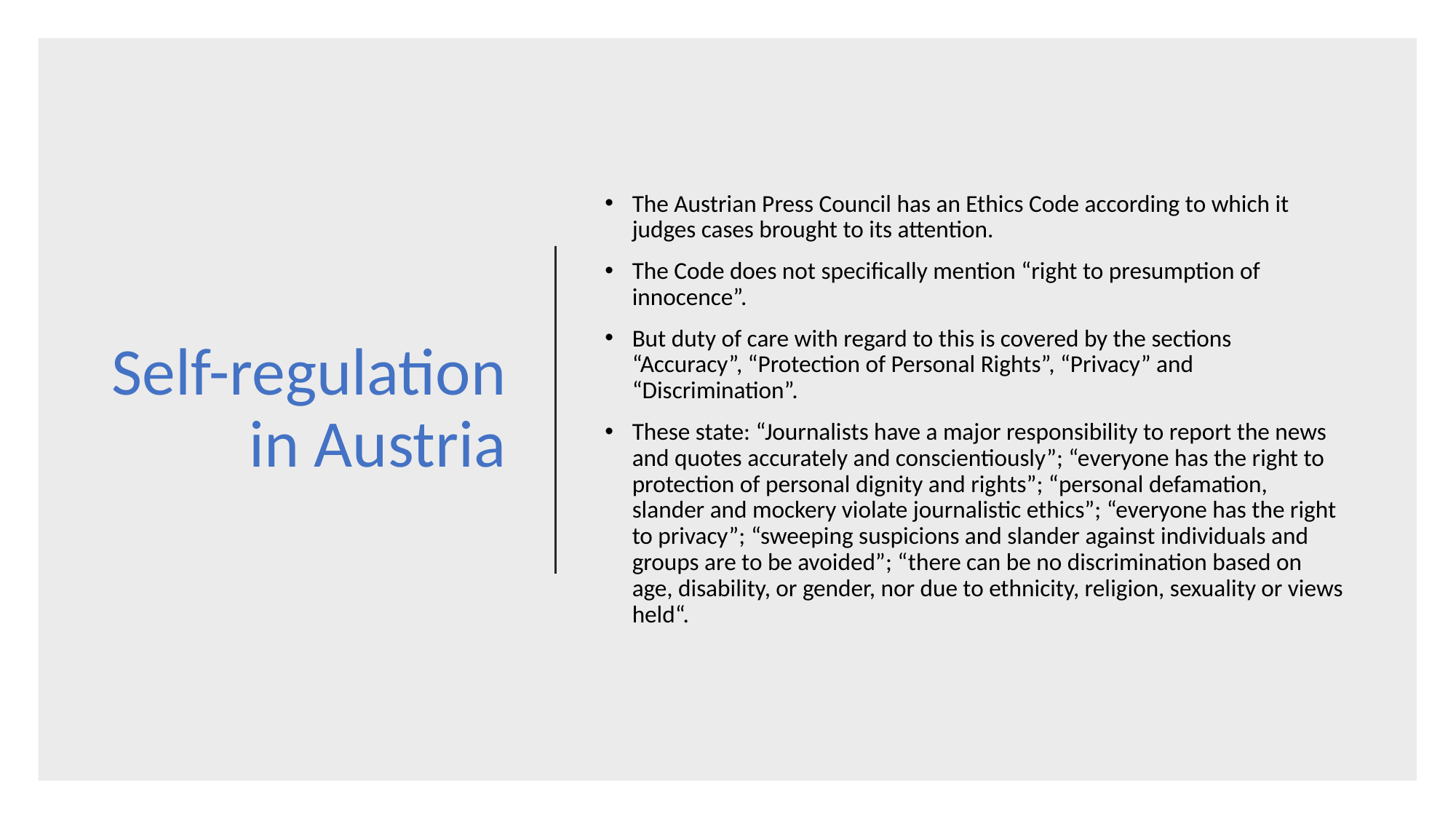

# Self-regulation in Austria
The Austrian Press Council has an Ethics Code according to which it judges cases brought to its attention.
The Code does not specifically mention “right to presumption of innocence”.
But duty of care with regard to this is covered by the sections “Accuracy”, “Protection of Personal Rights”, “Privacy” and “Discrimination”.
These state: “Journalists have a major responsibility to report the news and quotes accurately and conscientiously”; “everyone has the right to protection of personal dignity and rights”; “personal defamation, slander and mockery violate journalistic ethics”; “everyone has the right to privacy”; “sweeping suspicions and slander against individuals and groups are to be avoided”; “there can be no discrimination based on age, disability, or gender, nor due to ethnicity, religion, sexuality or views held“.